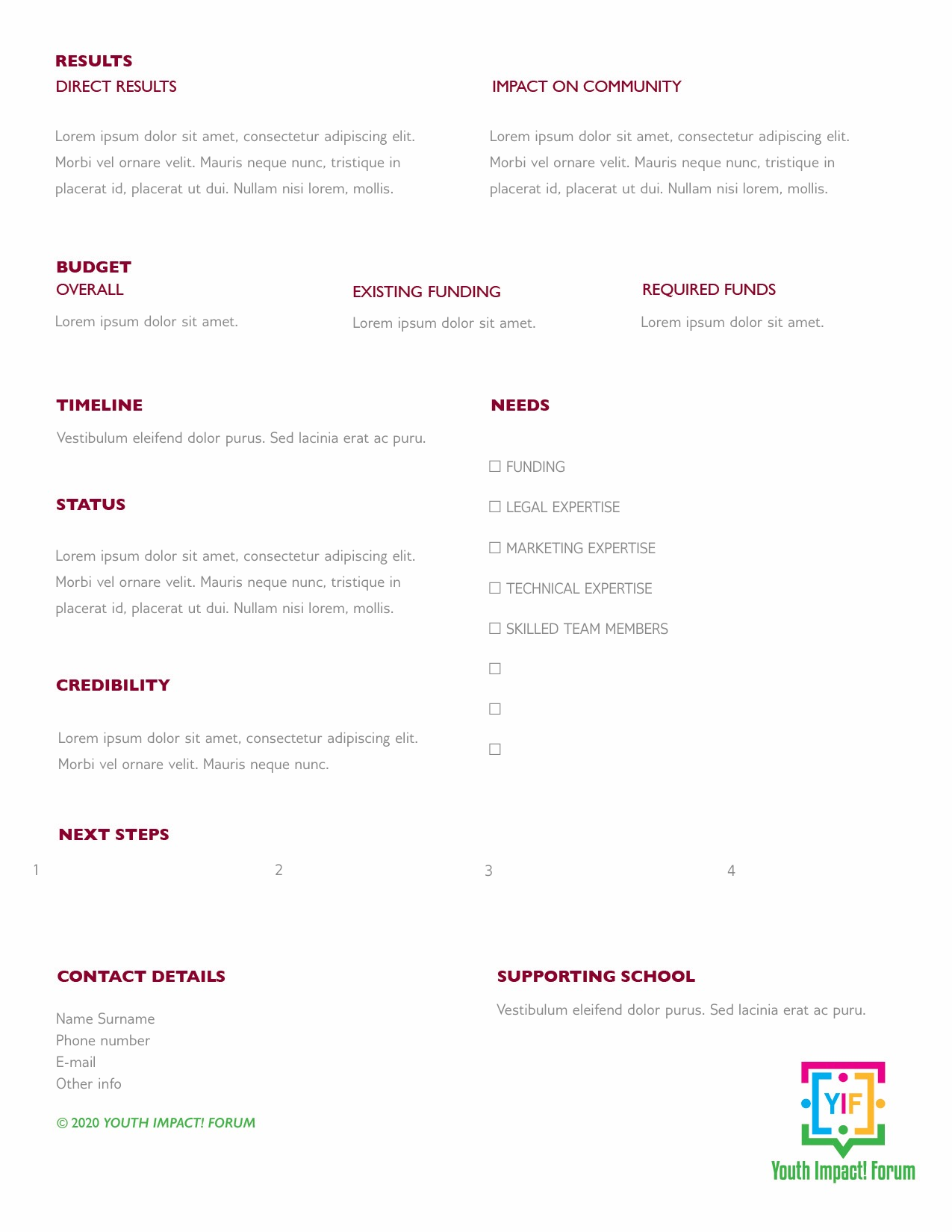

Lorem ipsum dolor sit amet, consectetur adipiscing elit. Morbi vel ornare velit. Mauris neque nunc, tristique in placerat id, placerat ut dui. Nullam nisi lorem, mollis.
Lorem ipsum dolor sit amet, consectetur adipiscing elit. Morbi vel ornare velit. Mauris neque nunc, tristique in placerat id, placerat ut dui. Nullam nisi lorem, mollis.
Lorem ipsum dolor sit amet.
Lorem ipsum dolor sit amet.
Lorem ipsum dolor sit amet.
Vestibulum eleifend dolor purus. Sed lacinia erat ac puru.
☐ FUNDING
☐ LEGAL EXPERTISE
☐ MARKETING EXPERTISE
☐ TECHNICAL EXPERTISE
☐ SKILLED TEAM MEMBERS
☐
☐
☐
Lorem ipsum dolor sit amet, consectetur adipiscing elit. Morbi vel ornare velit. Mauris neque nunc, tristique in placerat id, placerat ut dui. Nullam nisi lorem, mollis.
Lorem ipsum dolor sit amet, consectetur adipiscing elit. Morbi vel ornare velit. Mauris neque nunc.
1
2
3
4
Name Surname
Phone number
E-mail
Other info
Vestibulum eleifend dolor purus. Sed lacinia erat ac puru.